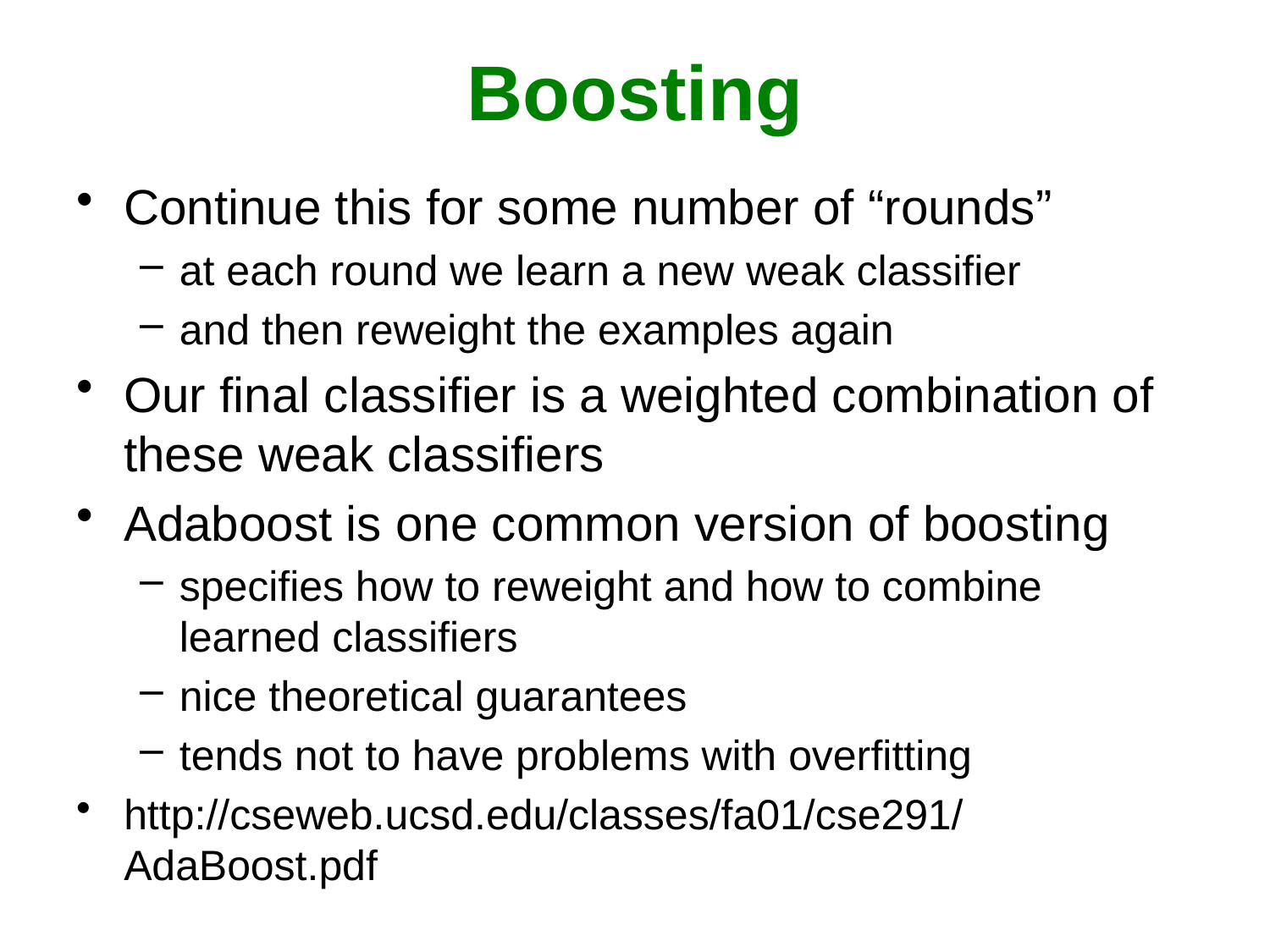

# Boosting
Continue this for some number of “rounds”
at each round we learn a new weak classifier
and then reweight the examples again
Our final classifier is a weighted combination of these weak classifiers
Adaboost is one common version of boosting
specifies how to reweight and how to combine learned classifiers
nice theoretical guarantees
tends not to have problems with overfitting
http://cseweb.ucsd.edu/classes/fa01/cse291/AdaBoost.pdf